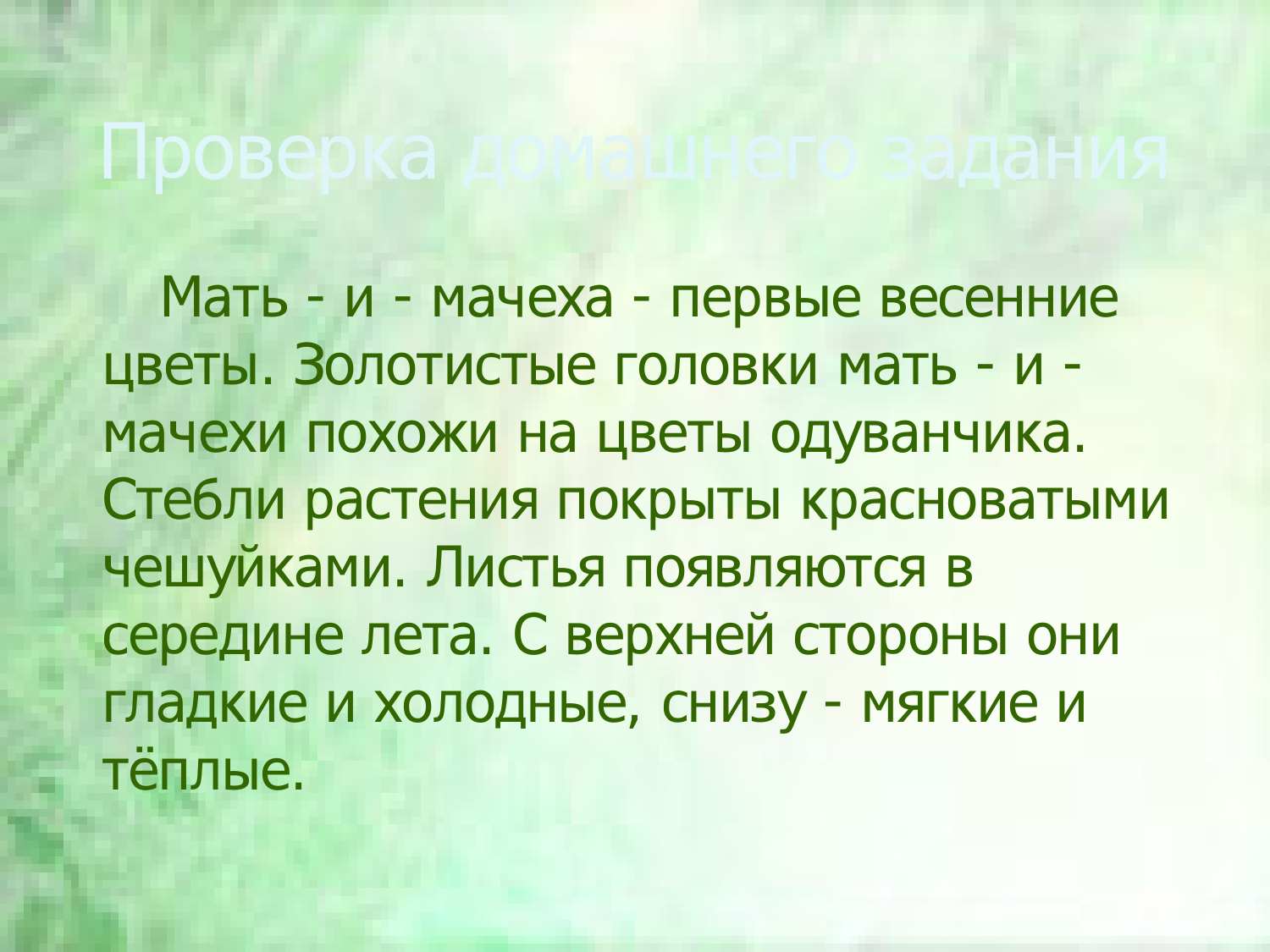

# Проверка домашнего задания
      Мать - и - мачеха - первые весенние цветы. Золотистые головки мать - и - мачехи похожи на цветы одуванчика. Стебли растения покрыты красноватыми чешуйками. Листья появляются в середине лета. С верхней стороны они гладкие и холодные, снизу - мягкие и тёплые.